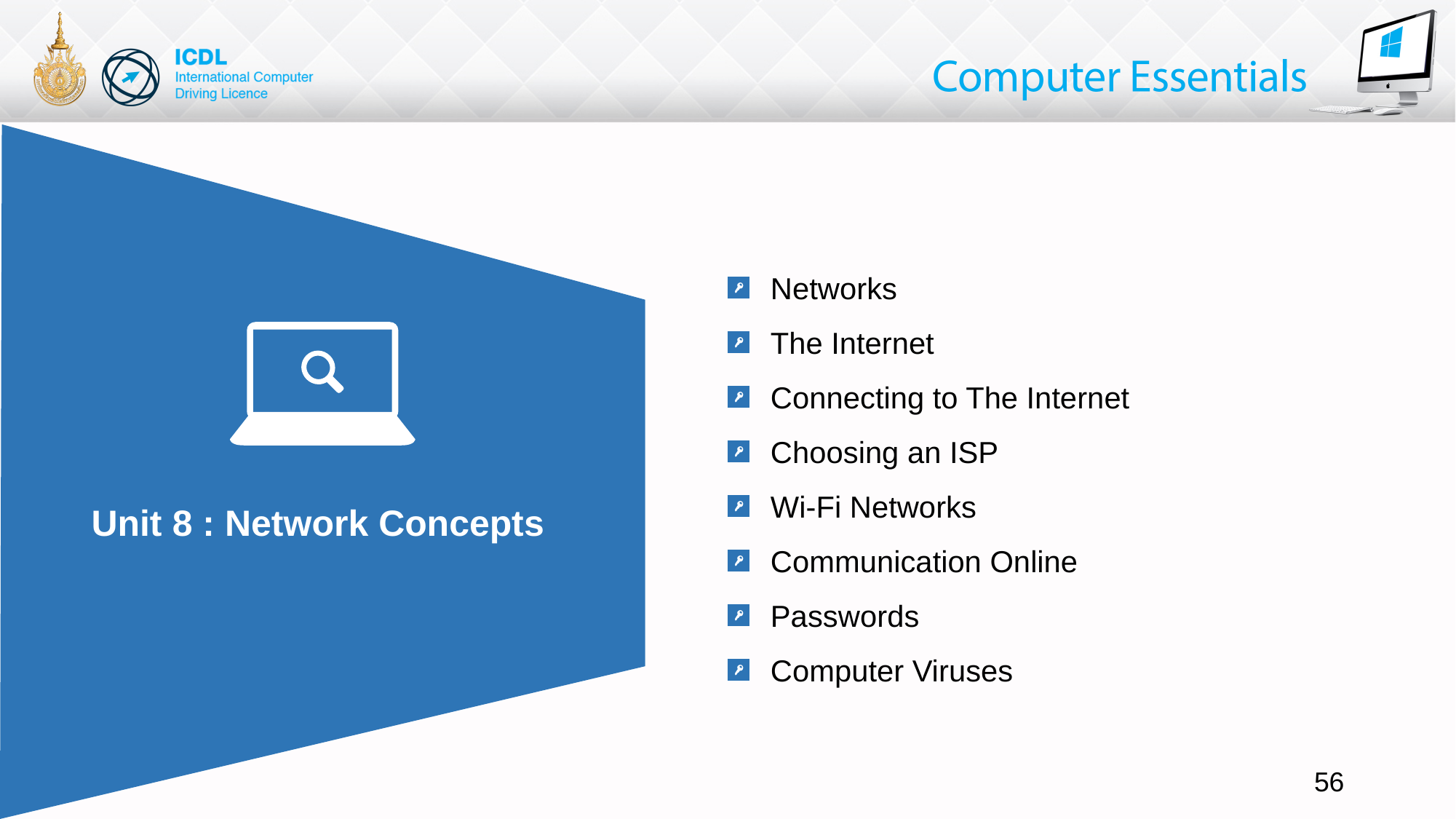

Networks
 The Internet
 Connecting to The Internet
 Choosing an ISP
 Wi-Fi Networks
 Communication Online
 Passwords
 Computer Viruses

# Unit 8 : Network Concepts
56